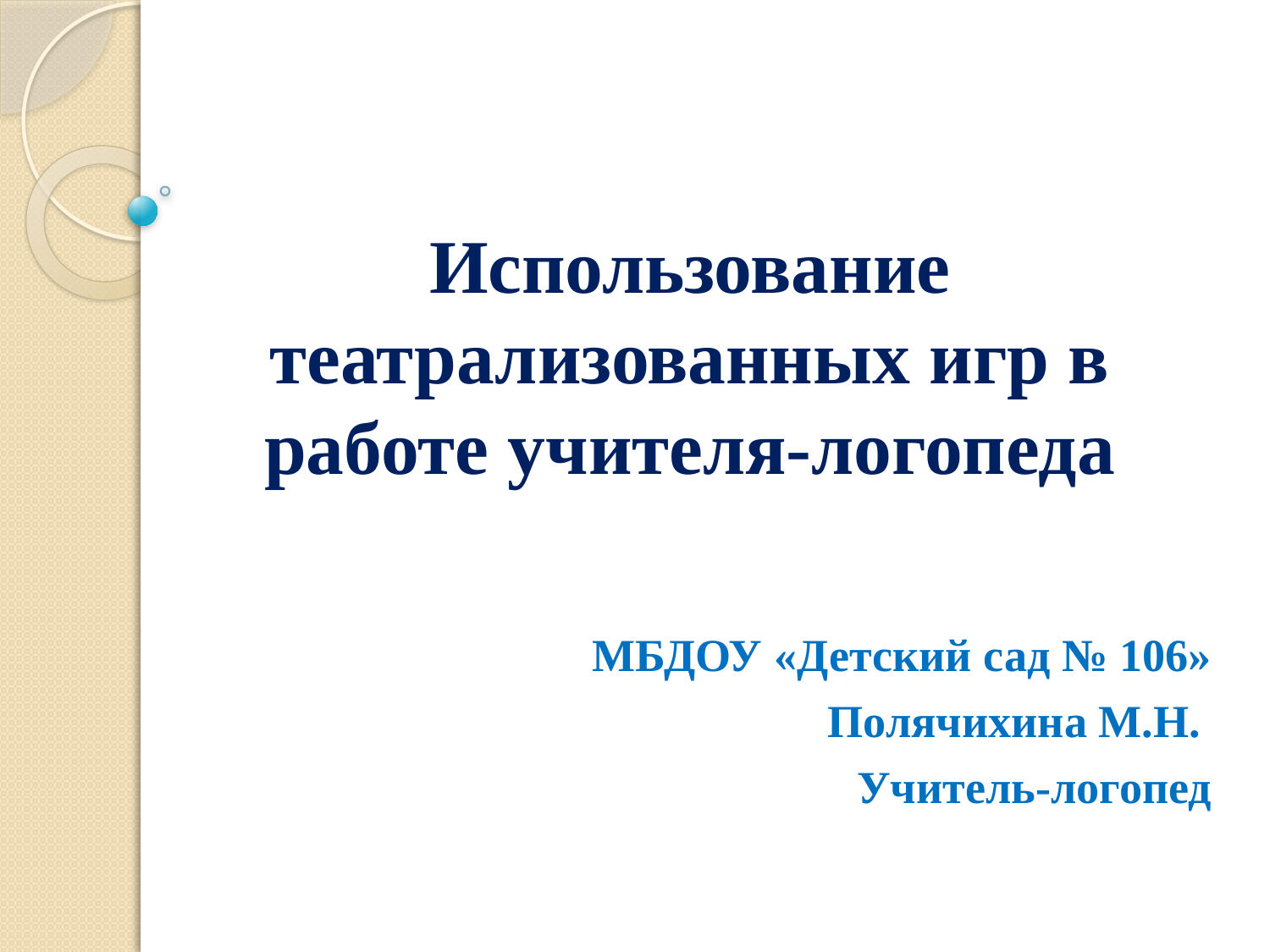

# Использование театрализованных игр в работе учителя-логопеда
МБДОУ «Детский сад № 106»
Полячихина М.Н.
Учитель-логопед